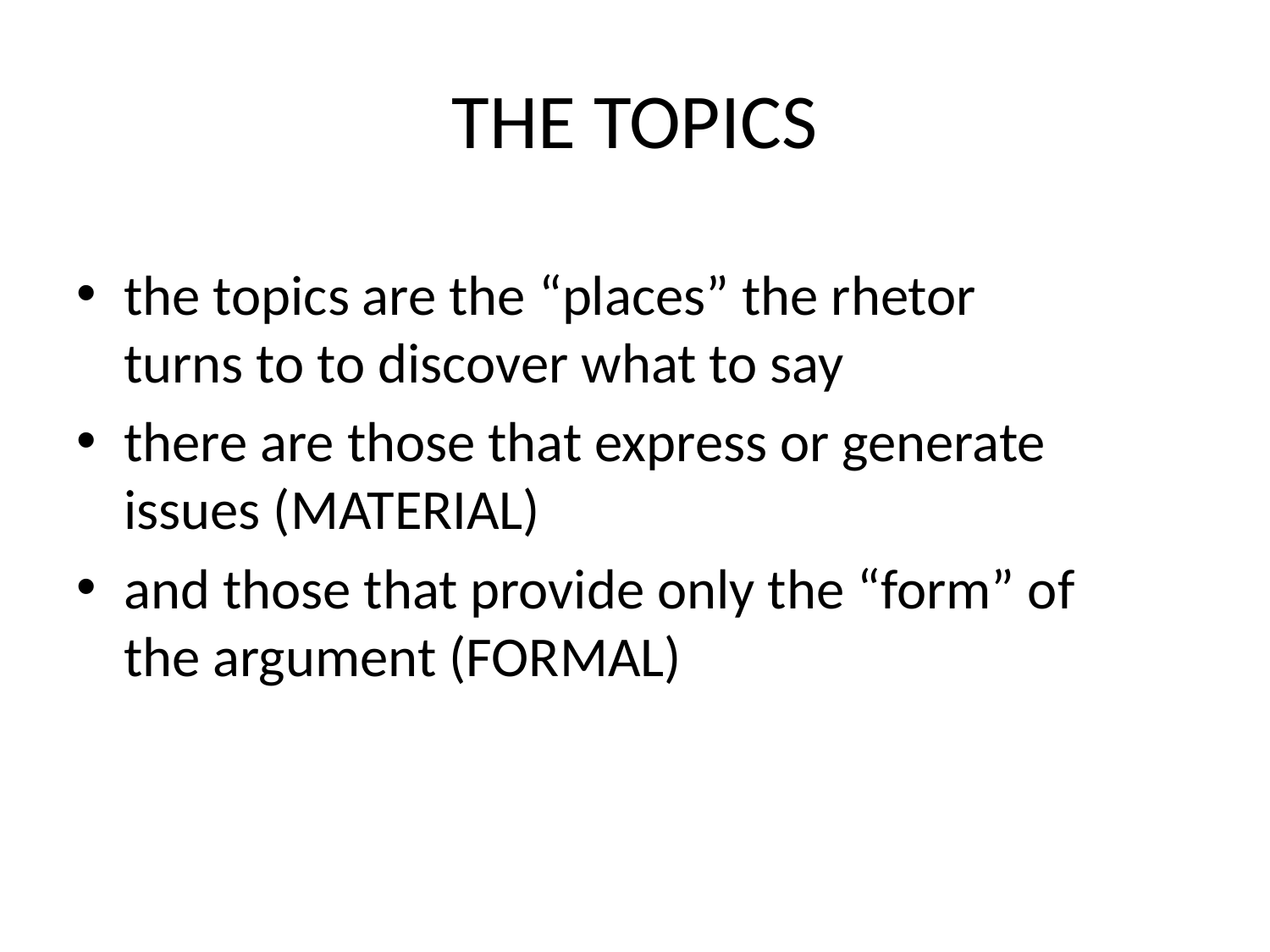

# THE TOPICS
the topics are the “places” the rhetor turns to to discover what to say
there are those that express or generate issues (MATERIAL)
and those that provide only the “form” of the argument (FORMAL)